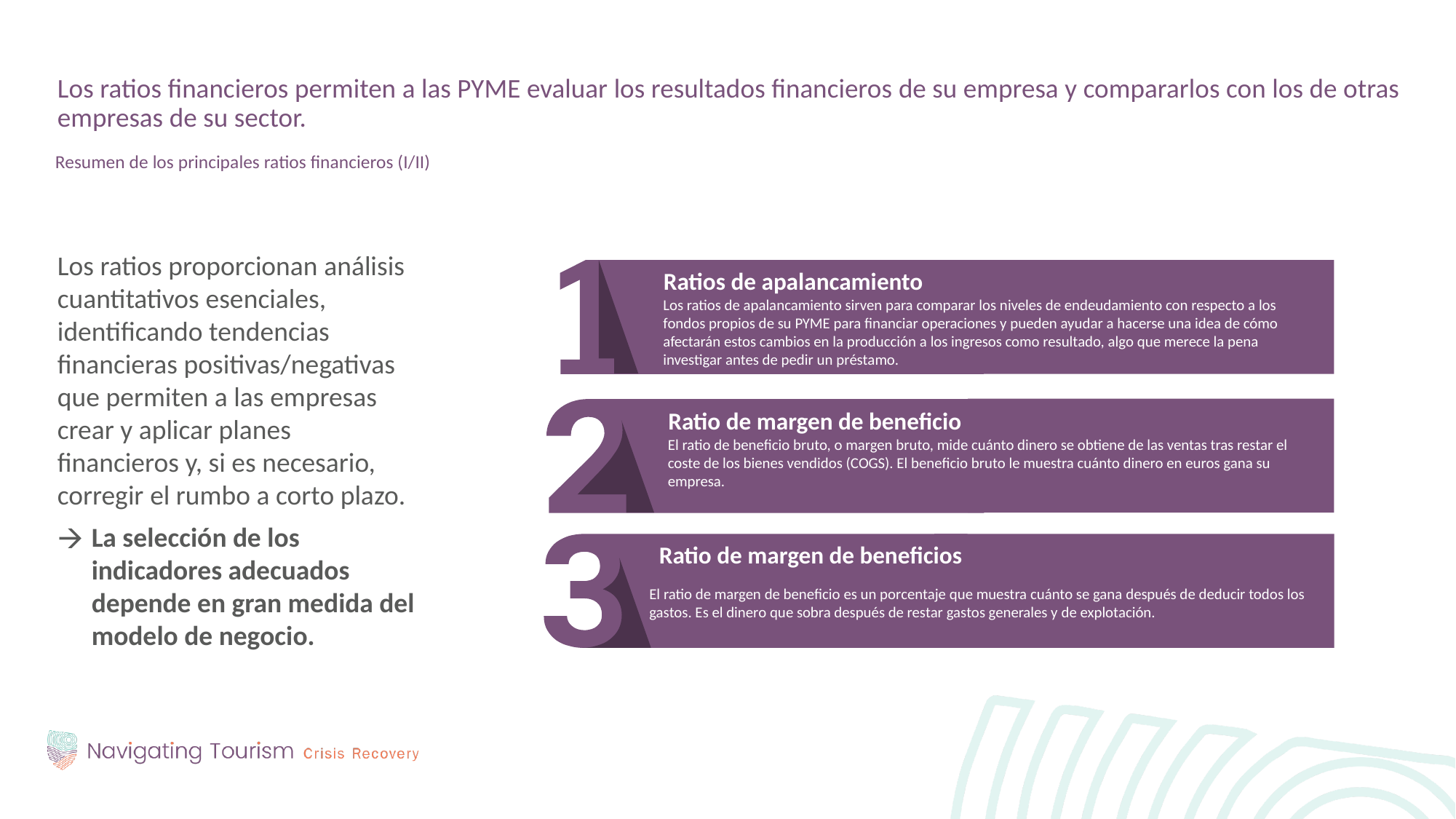

Los ratios financieros permiten a las PYME evaluar los resultados financieros de su empresa y compararlos con los de otras empresas de su sector.
Resumen de los principales ratios financieros (I/II)
Los ratios proporcionan análisis cuantitativos esenciales, identificando tendencias financieras positivas/negativas que permiten a las empresas crear y aplicar planes financieros y, si es necesario, corregir el rumbo a corto plazo.
La selección de los indicadores adecuados depende en gran medida del modelo de negocio.

Ratios de apalancamiento
Los ratios de apalancamiento sirven para comparar los niveles de endeudamiento con respecto a los fondos propios de su PYME para financiar operaciones y pueden ayudar a hacerse una idea de cómo afectarán estos cambios en la producción a los ingresos como resultado, algo que merece la pena investigar antes de pedir un préstamo.

Ratio de margen de beneficio bruto

El ratio de beneficio bruto, o margen bruto, mide cuánto dinero se obtiene de las ventas tras restar el coste de los bienes vendidos (COGS). El beneficio bruto le muestra cuánto dinero en euros gana su empresa.

Ratio de margen de beneficios

El ratio de margen de beneficio es un porcentaje que muestra cuánto se gana después de deducir todos los gastos. Es el dinero que sobra después de restar gastos generales y de explotación.